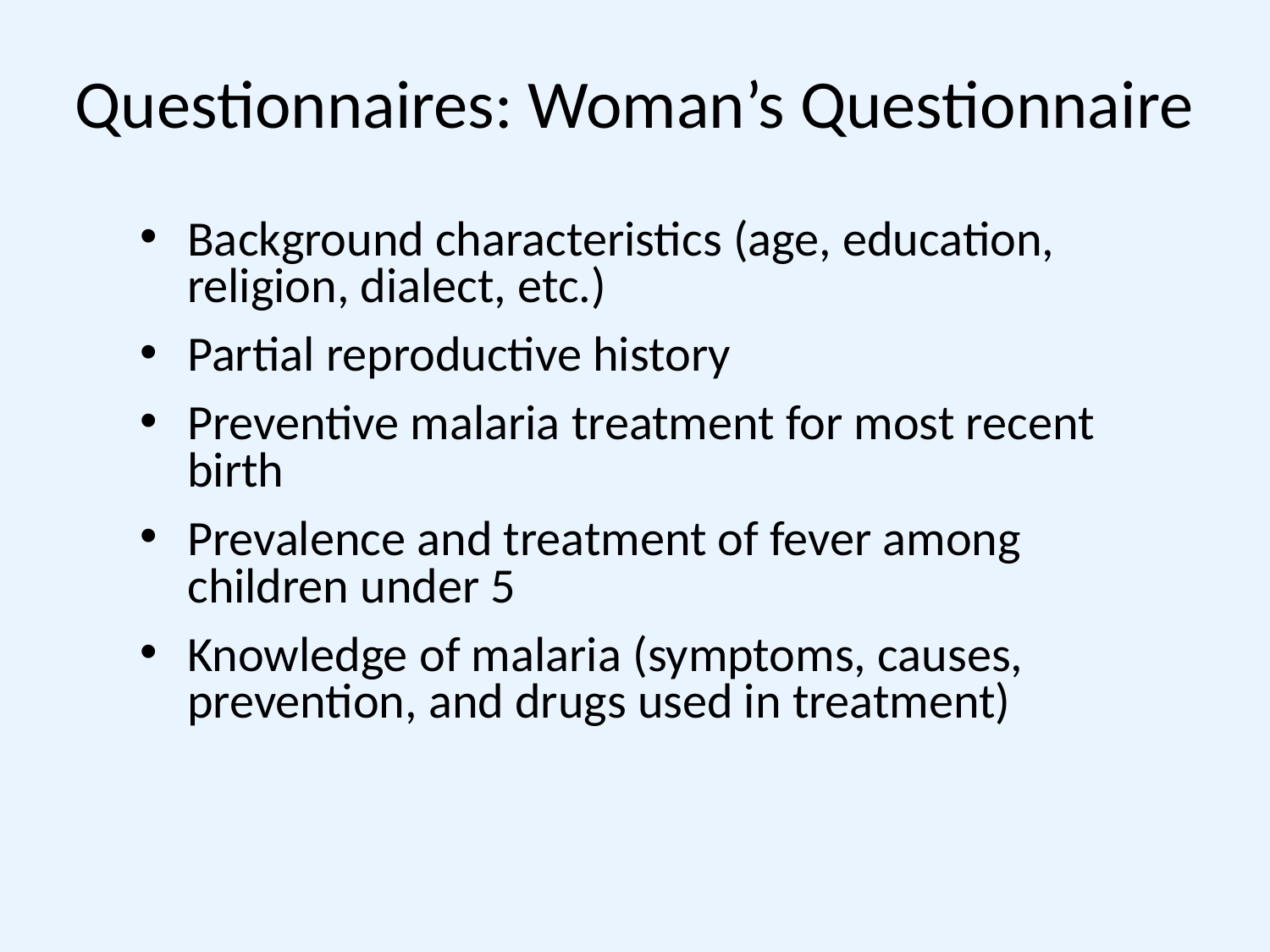

# Questionnaires: Woman’s Questionnaire
Background characteristics (age, education, religion, dialect, etc.)
Partial reproductive history
Preventive malaria treatment for most recent birth
Prevalence and treatment of fever among children under 5
Knowledge of malaria (symptoms, causes, prevention, and drugs used in treatment)